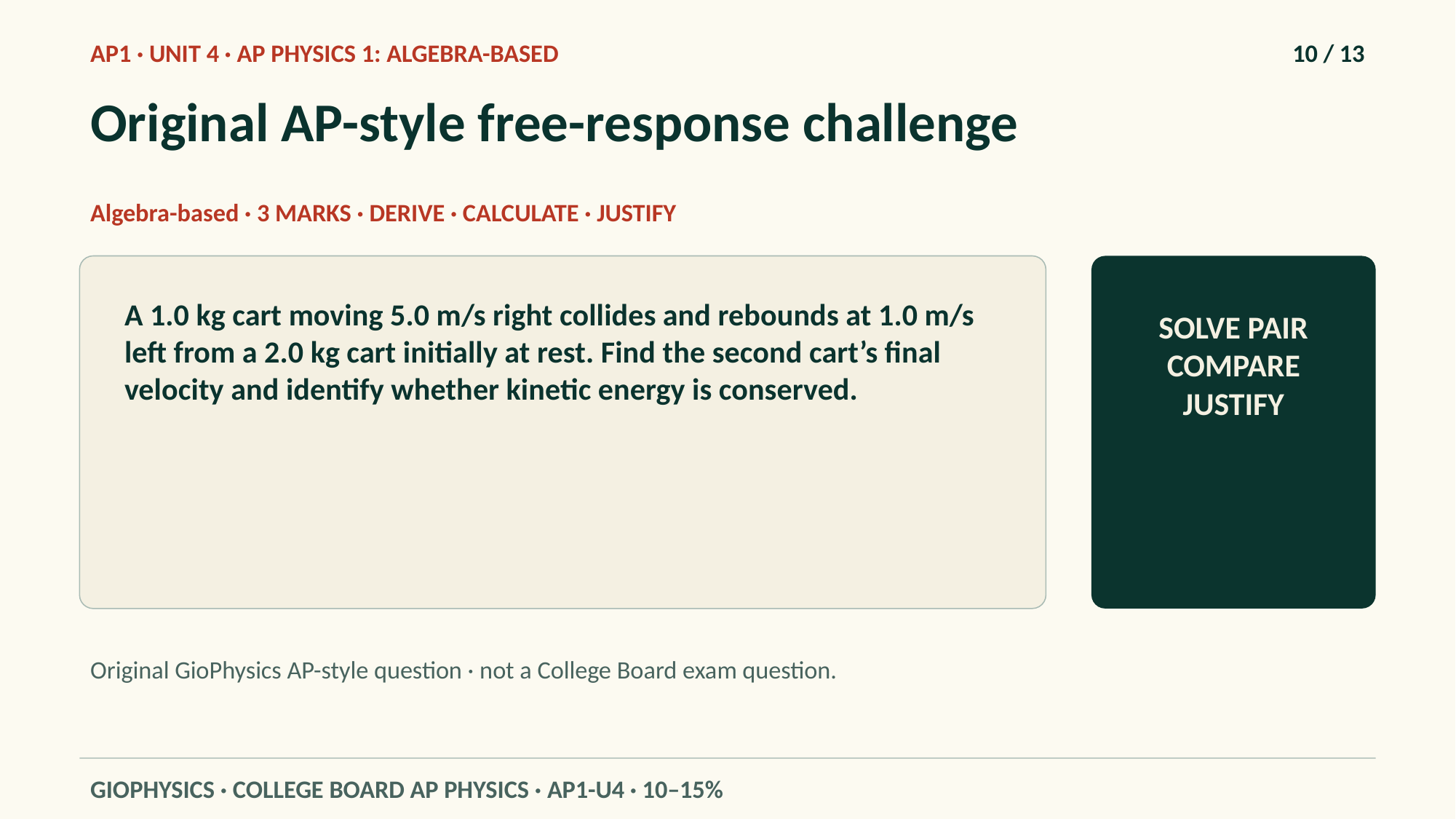

AP1 · UNIT 4 · AP PHYSICS 1: ALGEBRA-BASED
10 / 13
Original AP-style free-response challenge
Algebra-based · 3 MARKS · DERIVE · CALCULATE · JUSTIFY

A 1.0 kg cart moving 5.0 m/s right collides and rebounds at 1.0 m/s left from a 2.0 kg cart initially at rest. Find the second cart’s final velocity and identify whether kinetic energy is conserved.
SOLVE PAIR COMPARE JUSTIFY
Original GioPhysics AP-style question · not a College Board exam question.

GIOPHYSICS · COLLEGE BOARD AP PHYSICS · AP1-U4 · 10–15%